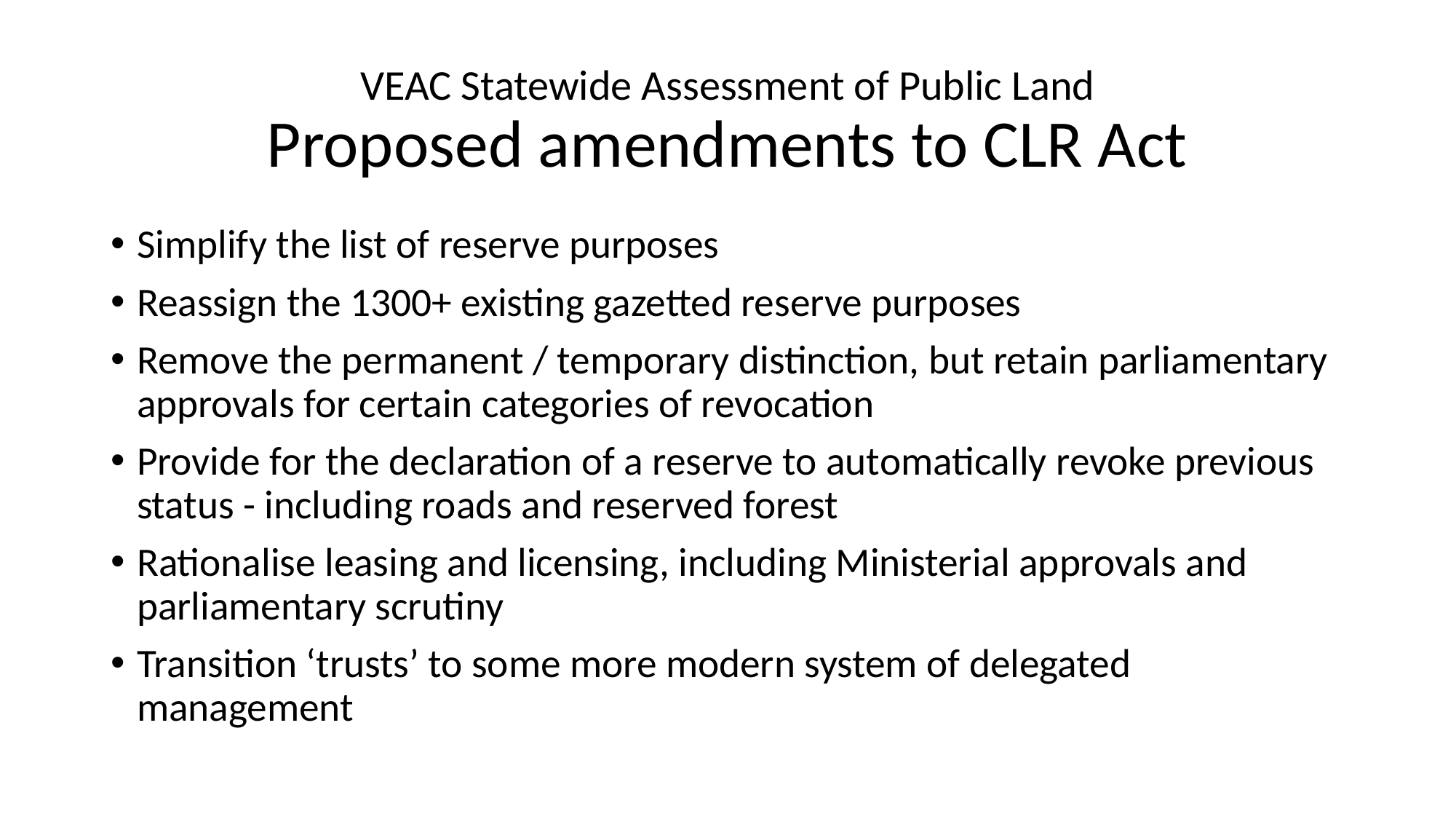

# VEAC Statewide Assessment of Public Land Proposed amendments to CLR Act
Simplify the list of reserve purposes
Reassign the 1300+ existing gazetted reserve purposes
Remove the permanent / temporary distinction, but retain parliamentary approvals for certain categories of revocation
Provide for the declaration of a reserve to automatically revoke previous status - including roads and reserved forest
Rationalise leasing and licensing, including Ministerial approvals and parliamentary scrutiny
Transition ‘trusts’ to some more modern system of delegated management